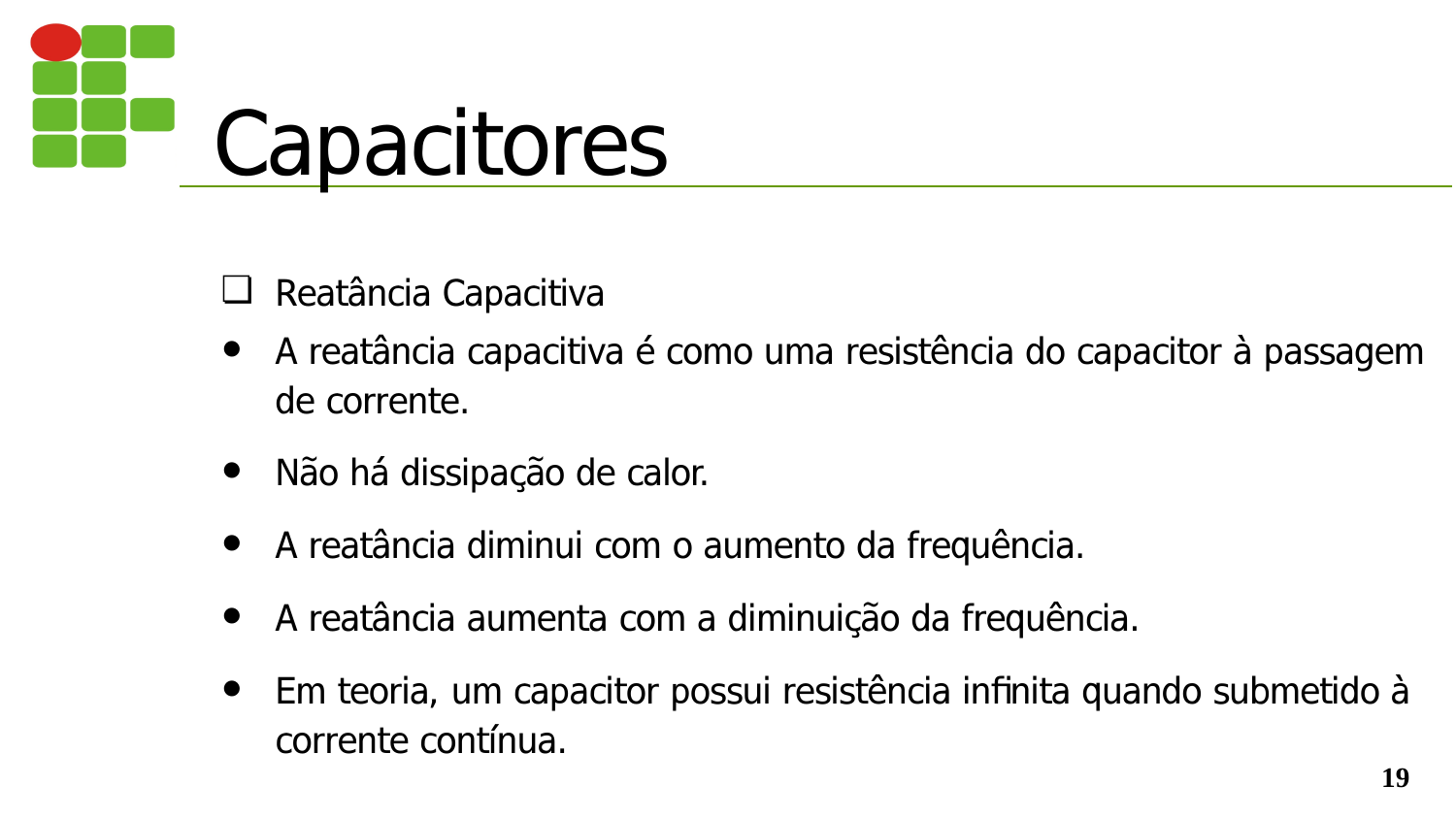

# Capacitores
Reatância Capacitiva
A reatância capacitiva é como uma resistência do capacitor à passagem de corrente.
Não há dissipação de calor.
A reatância diminui com o aumento da frequência.

A reatância aumenta com a diminuição da frequência.
Em teoria, um capacitor possui resistência infinita quando submetido à corrente contínua.
19